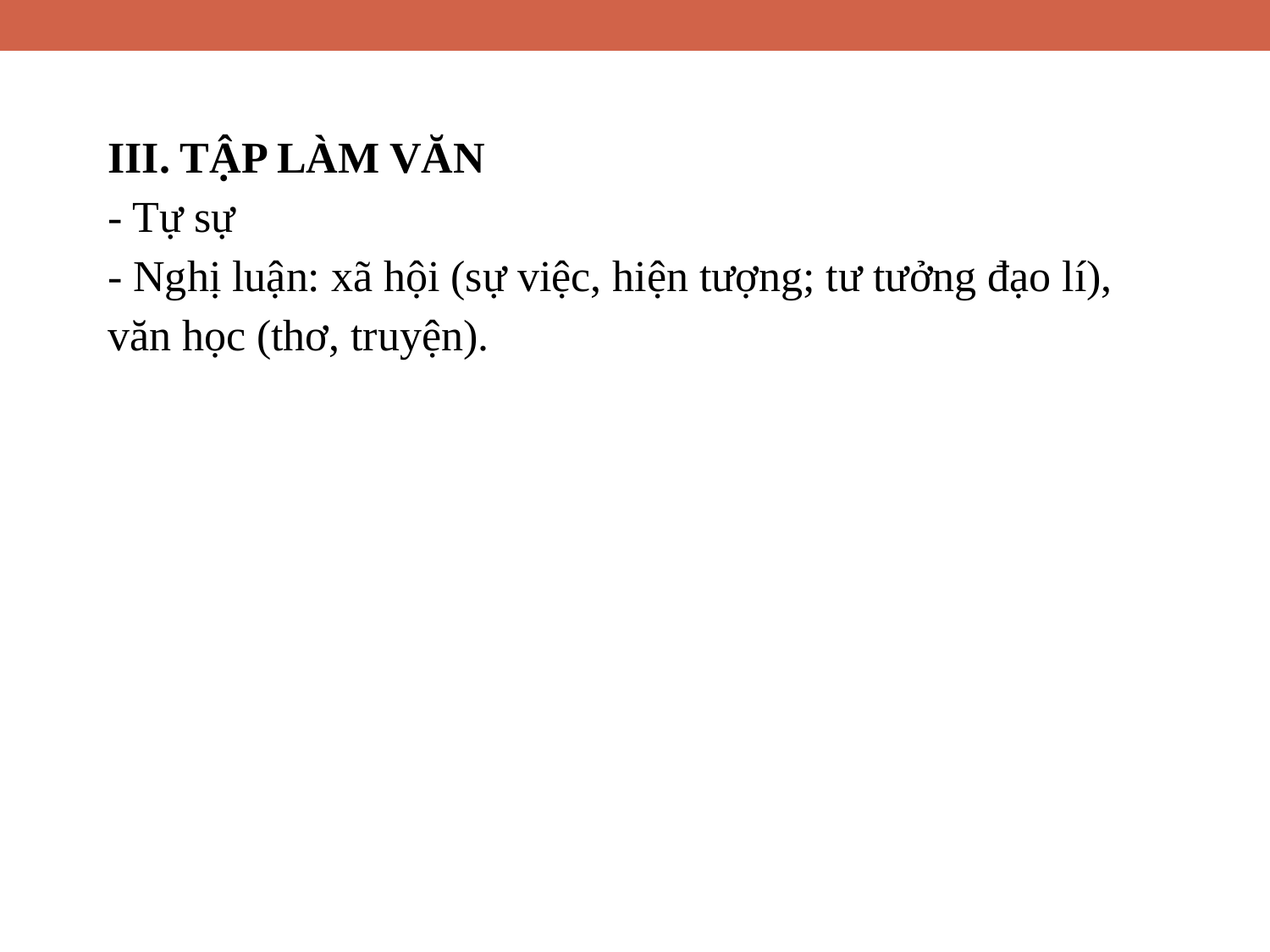

III. TẬP LÀM VĂN
- Tự sự
- Nghị luận: xã hội (sự việc, hiện tượng; tư tưởng đạo lí), văn học (thơ, truyện).